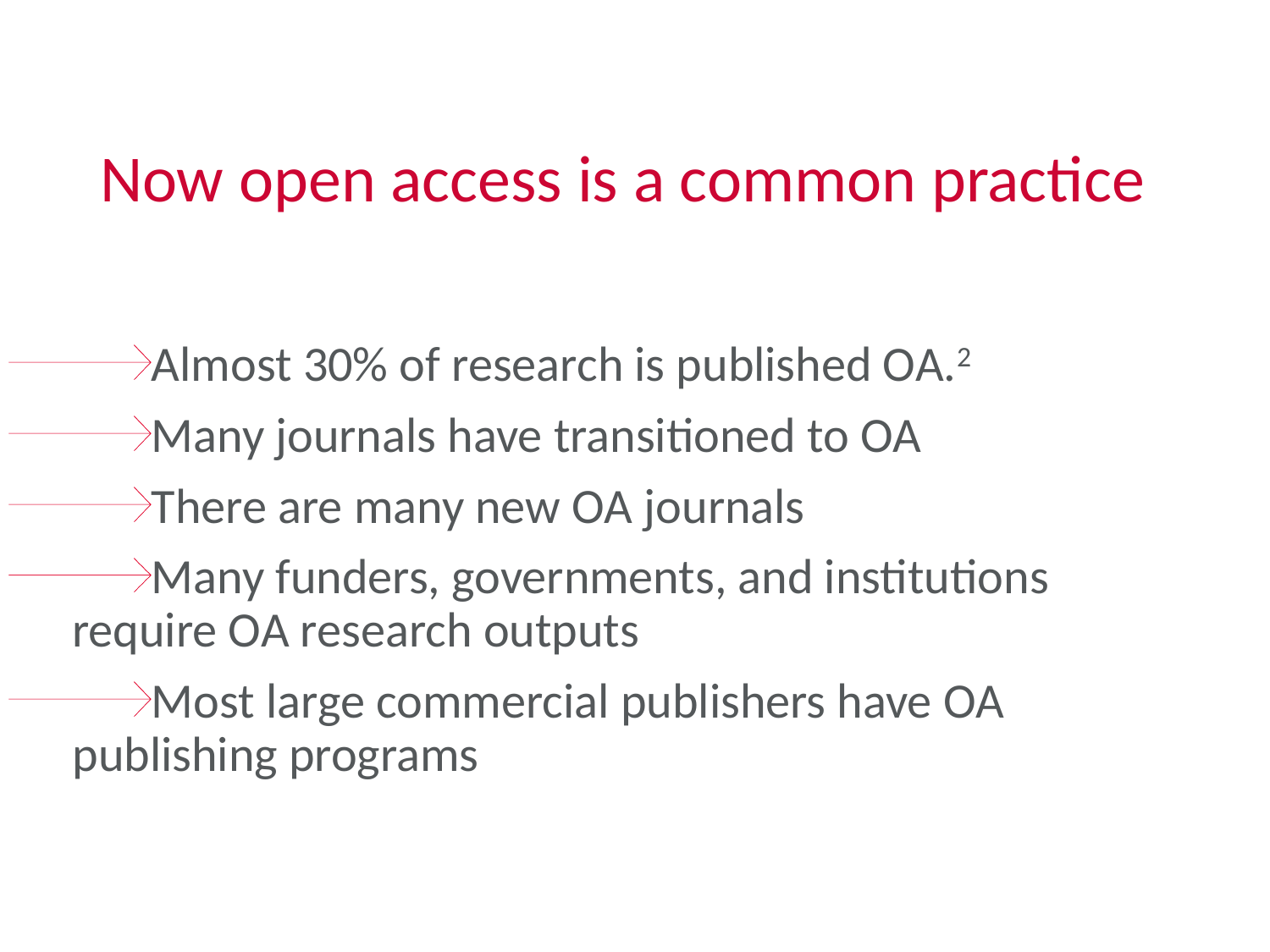

# Now open access is a common practice
Almost 30% of research is published OA.2
Many journals have transitioned to OA
There are many new OA journals
Many funders, governments, and institutions require OA research outputs
Most large commercial publishers have OA publishing programs